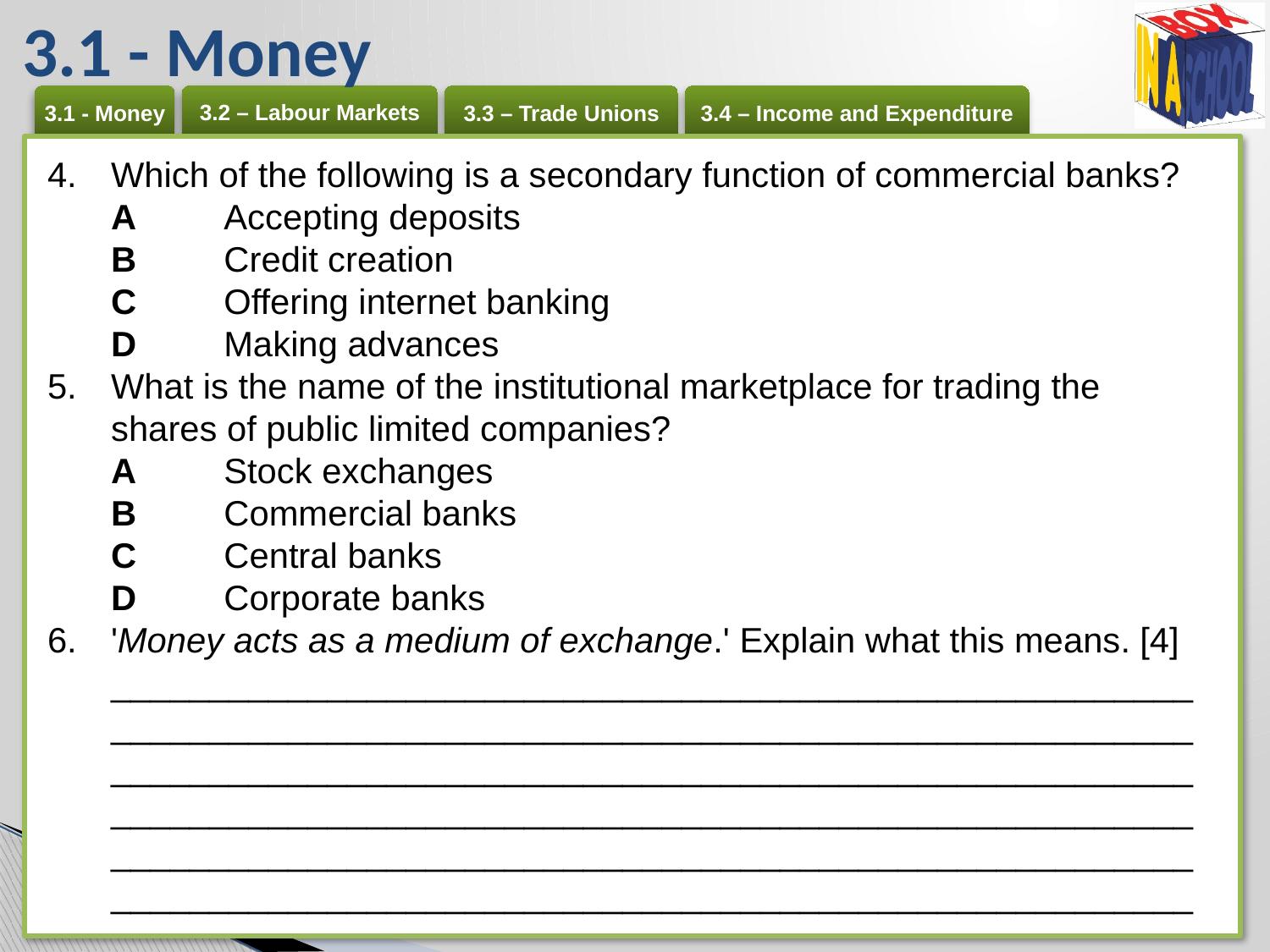

# 3.1 - Money
Which of the following is a secondary function of commercial banks?
A 	Accepting deposits
B 	Credit creation
C 	Offering internet banking
D 	Making advances
What is the name of the institutional marketplace for trading the shares of public limited companies?
A 	Stock exchanges
B 	Commercial banks
C 	Central banks
D 	Corporate banks
'Money acts as a medium of exchange.' Explain what this means. [4]
________________________________________________________________________________________________________________________________________________________________________________________________________________________________________________________________________________________________________________________________________________